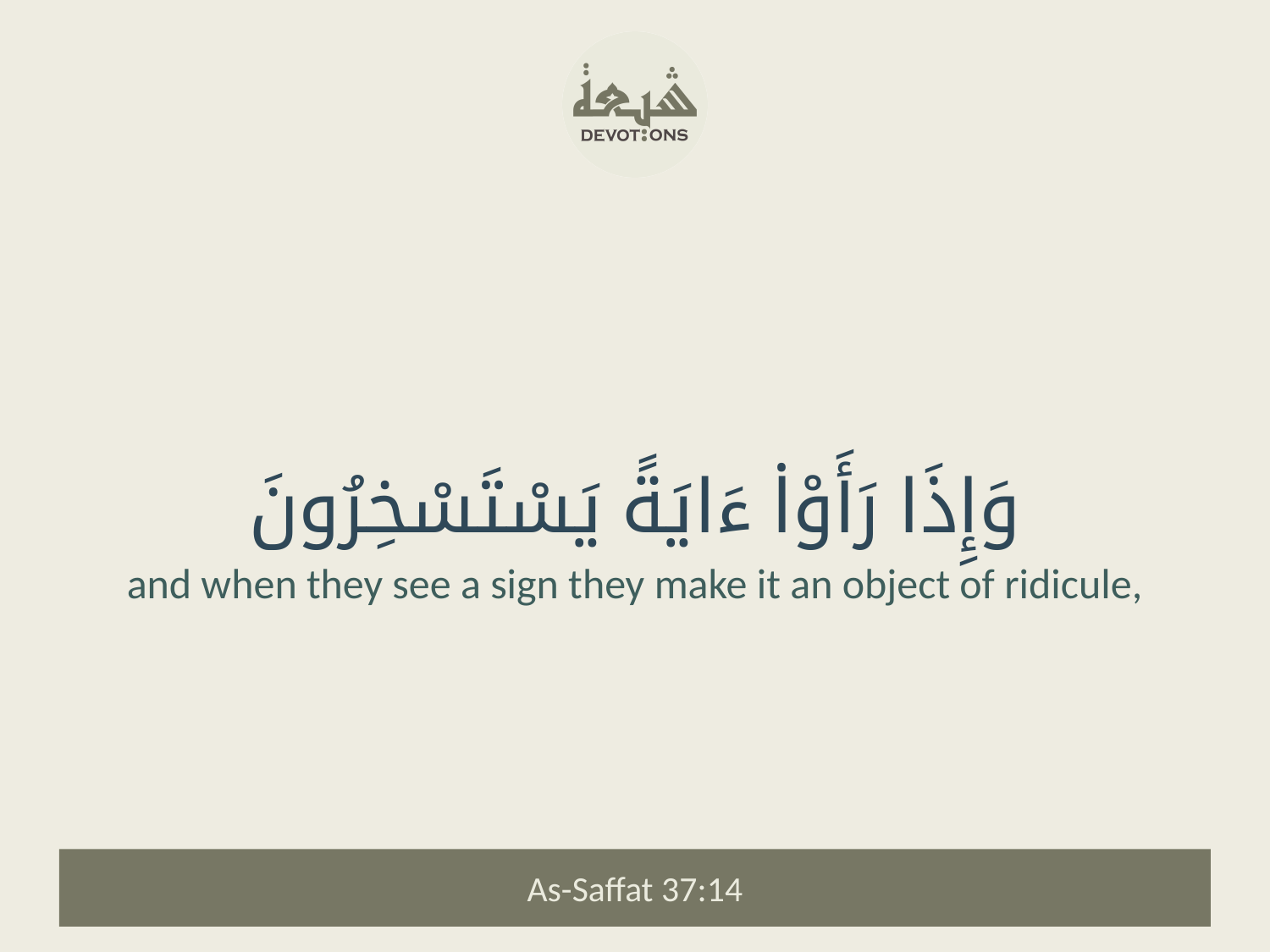

وَإِذَا رَأَوْا۟ ءَايَةً يَسْتَسْخِرُونَ
and when they see a sign they make it an object of ridicule,
As-Saffat 37:14